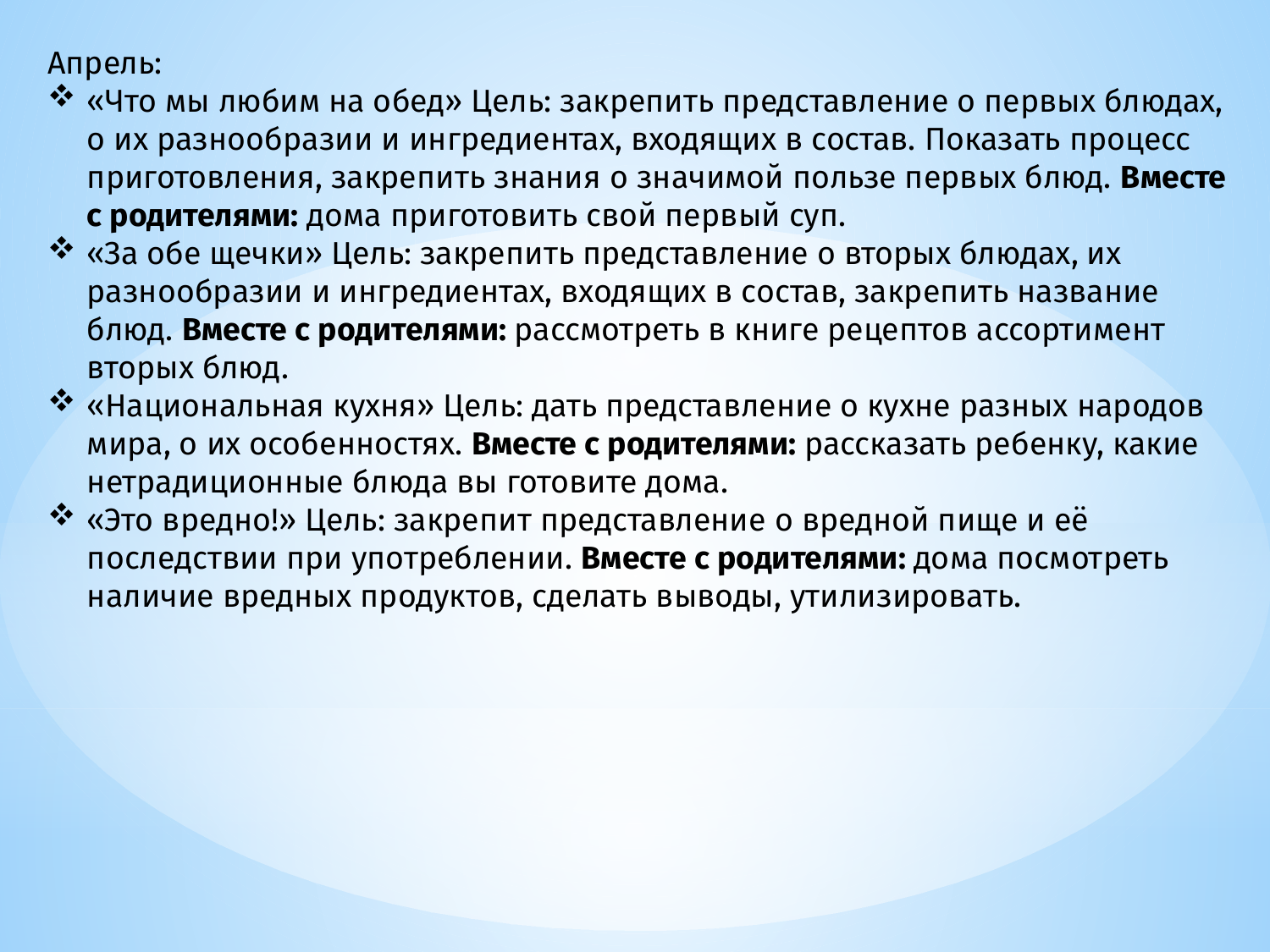

Апрель:
«Что мы любим на обед» Цель: закрепить представление о первых блюдах, о их разнообразии и ингредиентах, входящих в состав. Показать процесс приготовления, закрепить знания о значимой пользе первых блюд. Вместе с родителями: дома приготовить свой первый суп.
«За обе щечки» Цель: закрепить представление о вторых блюдах, их разнообразии и ингредиентах, входящих в состав, закрепить название блюд. Вместе с родителями: рассмотреть в книге рецептов ассортимент вторых блюд.
«Национальная кухня» Цель: дать представление о кухне разных народов мира, о их особенностях. Вместе с родителями: рассказать ребенку, какие нетрадиционные блюда вы готовите дома.
«Это вредно!» Цель: закрепит представление о вредной пище и её последствии при употреблении. Вместе с родителями: дома посмотреть наличие вредных продуктов, сделать выводы, утилизировать.